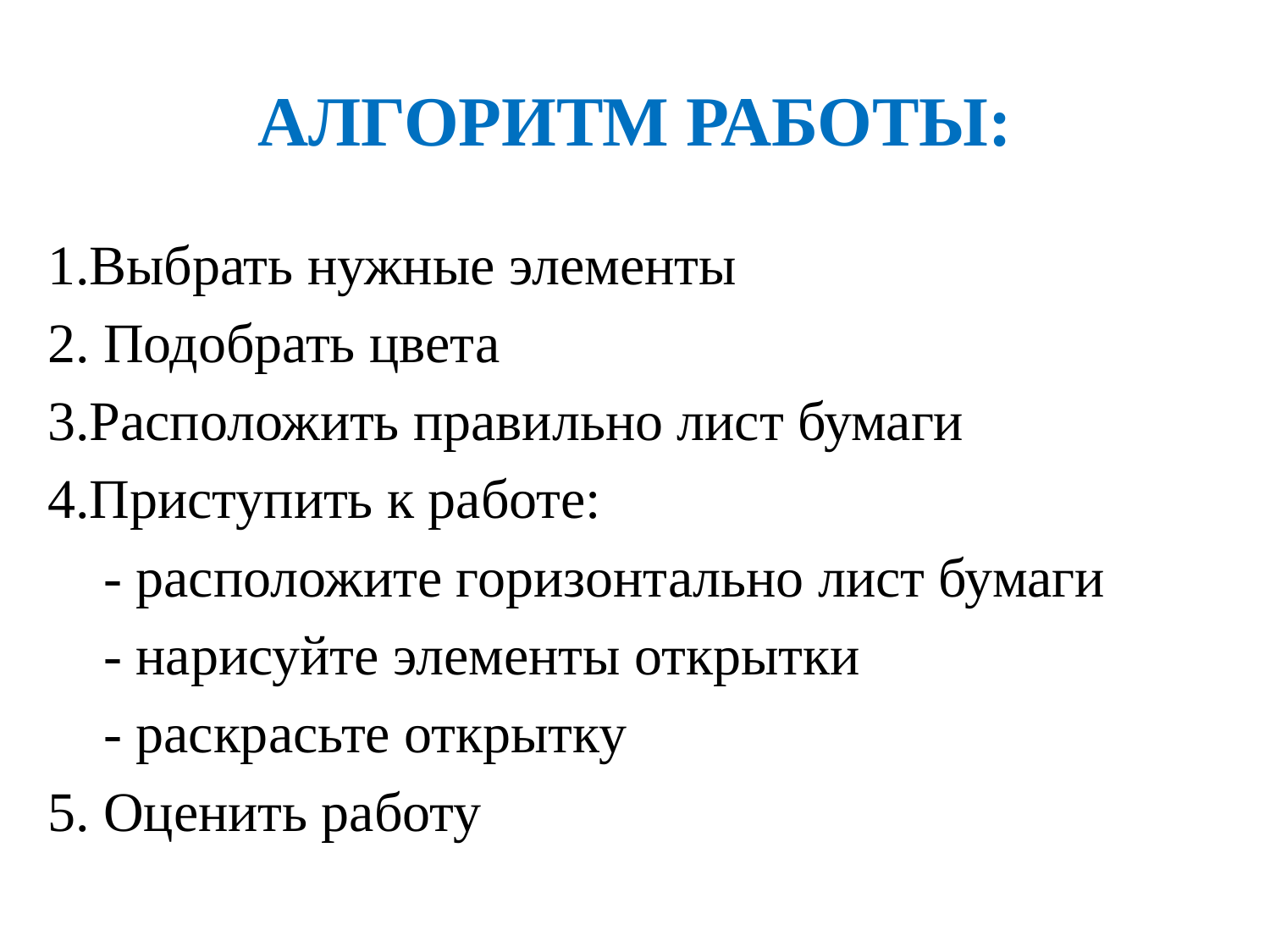

# АЛГОРИТМ РАБОТЫ:
1.Выбрать нужные элементы
2. Подобрать цвета
3.Расположить правильно лист бумаги
4.Приступить к работе:
    - расположите горизонтально лист бумаги
    - нарисуйте элементы открытки
    - раскрасьте открытку
5. Оценить работу